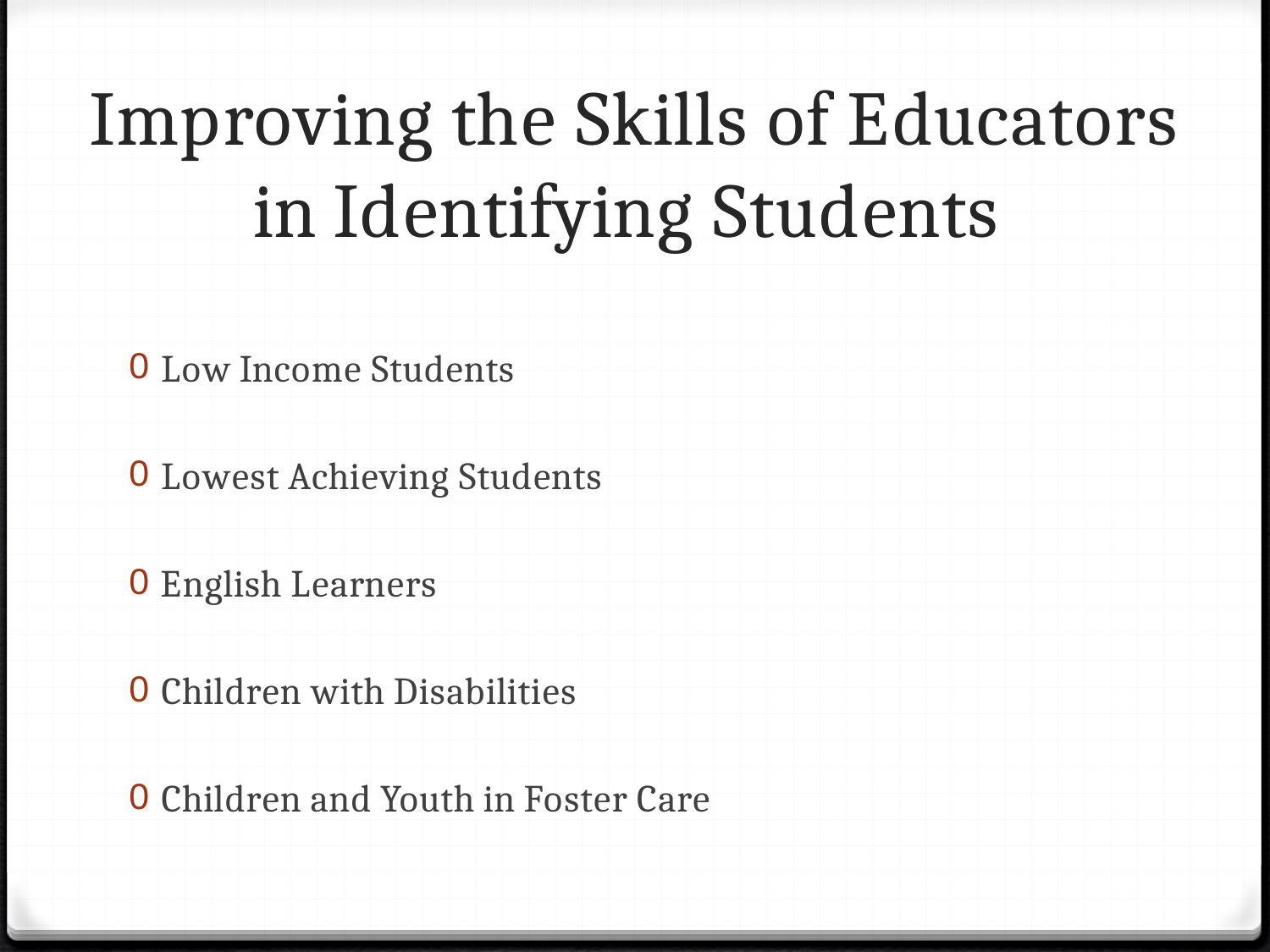

# Improving the Skills of Educators in Identifying Students

Low Income Students

Lowest Achieving Students

English Learners

Children with Disabilities

Children and Youth in Foster Care